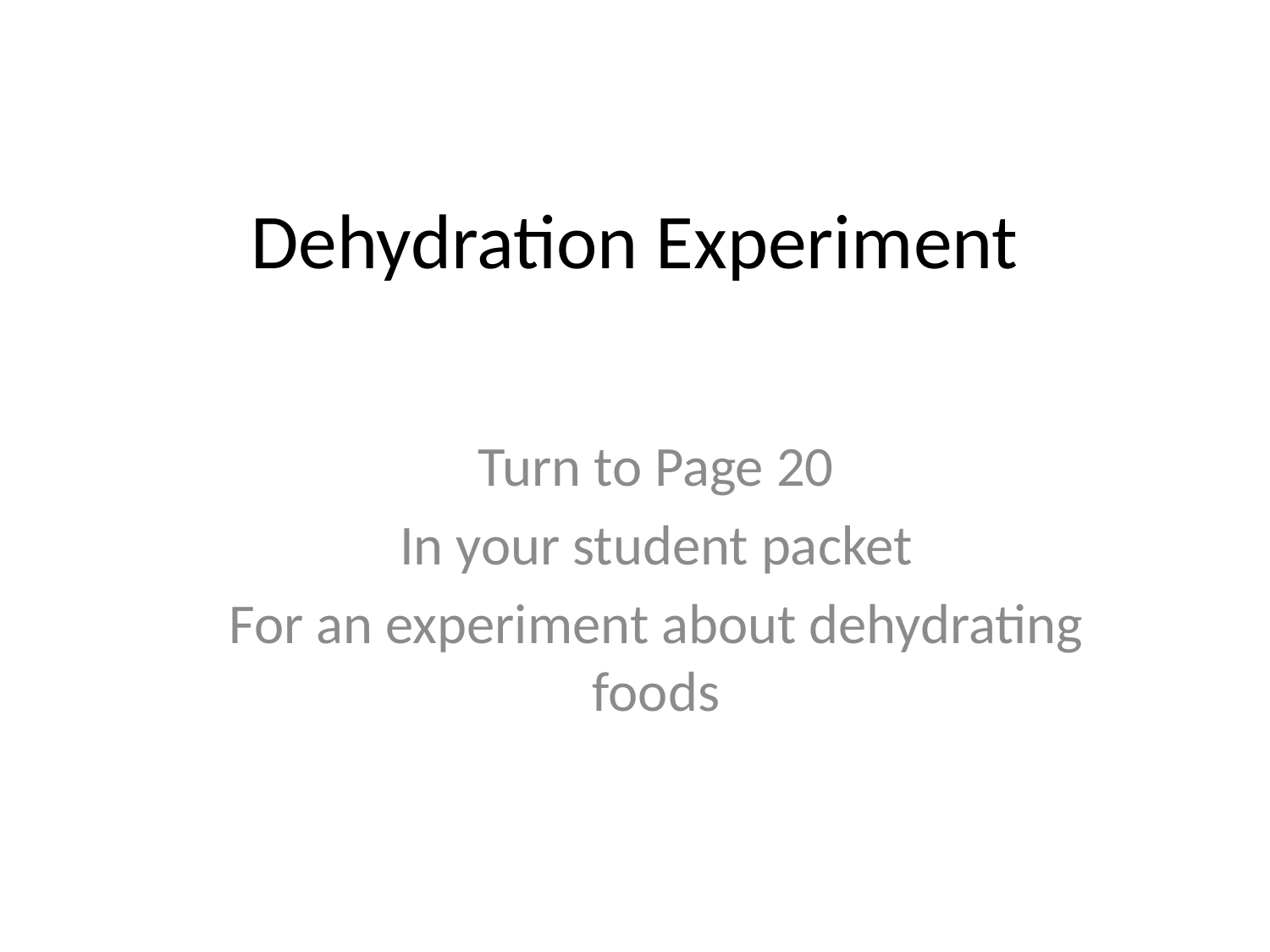

# Dehydration Experiment
Turn to Page 20
In your student packet
For an experiment about dehydrating foods